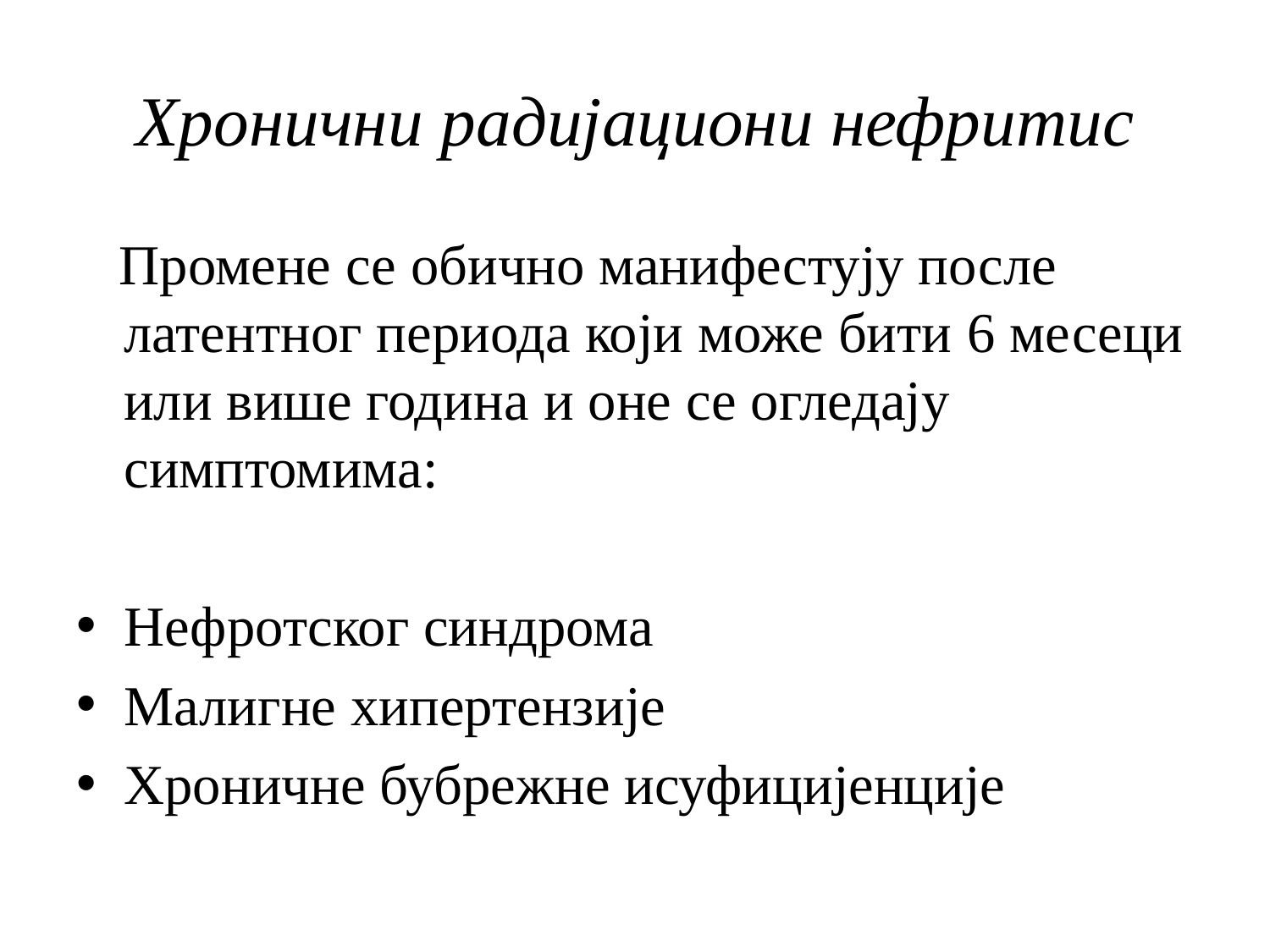

# Хронични радијациони нефритис
    Промене се обично манифестују после латентног периода који може бити ​​6 месеци или више година и оне се огледају симптомима:

Нефротског синдрома
Малигне хипертензије
Хроничне бубрежне исуфицијенције